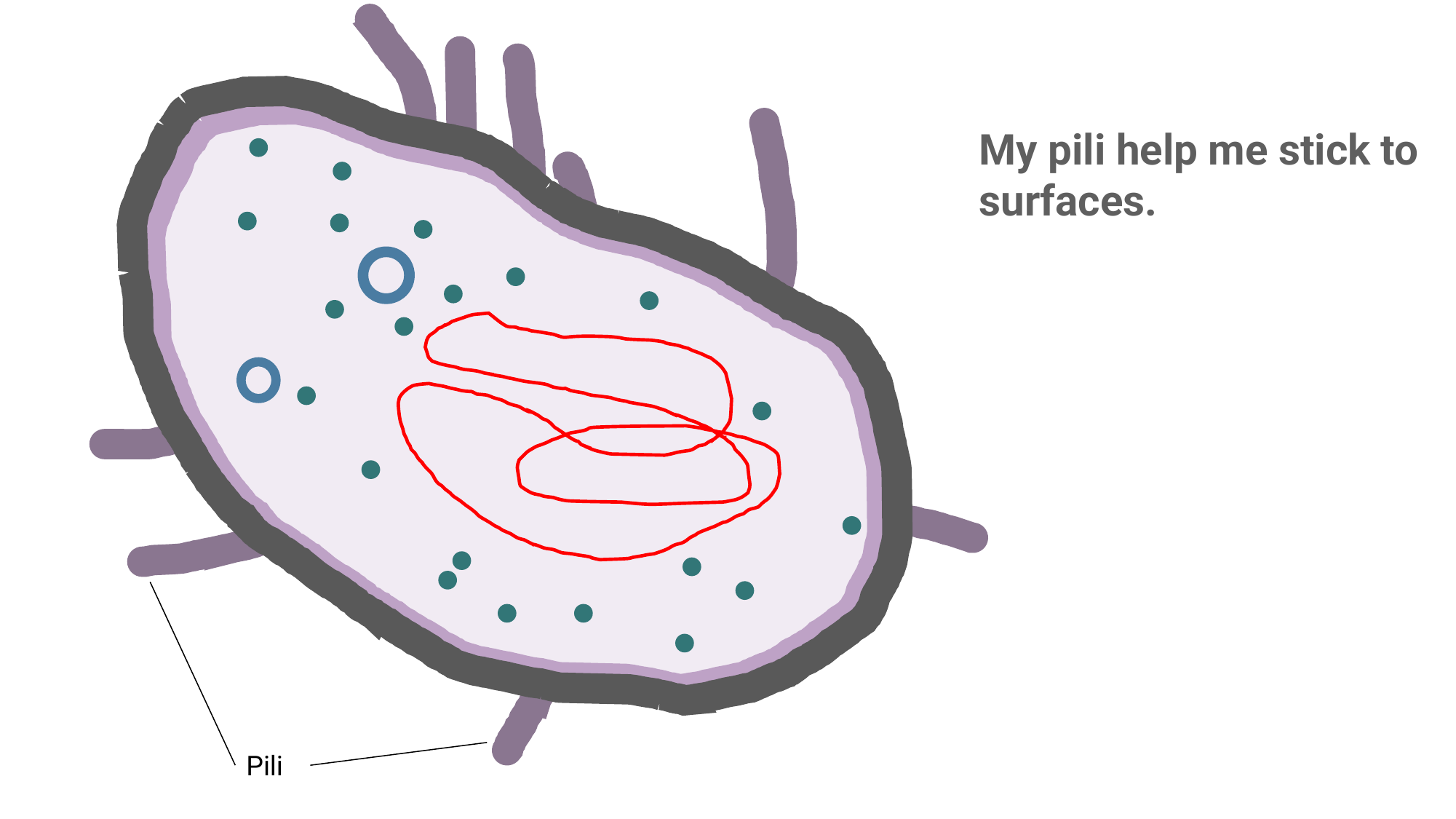

Pili
My pili help me stick to surfaces.